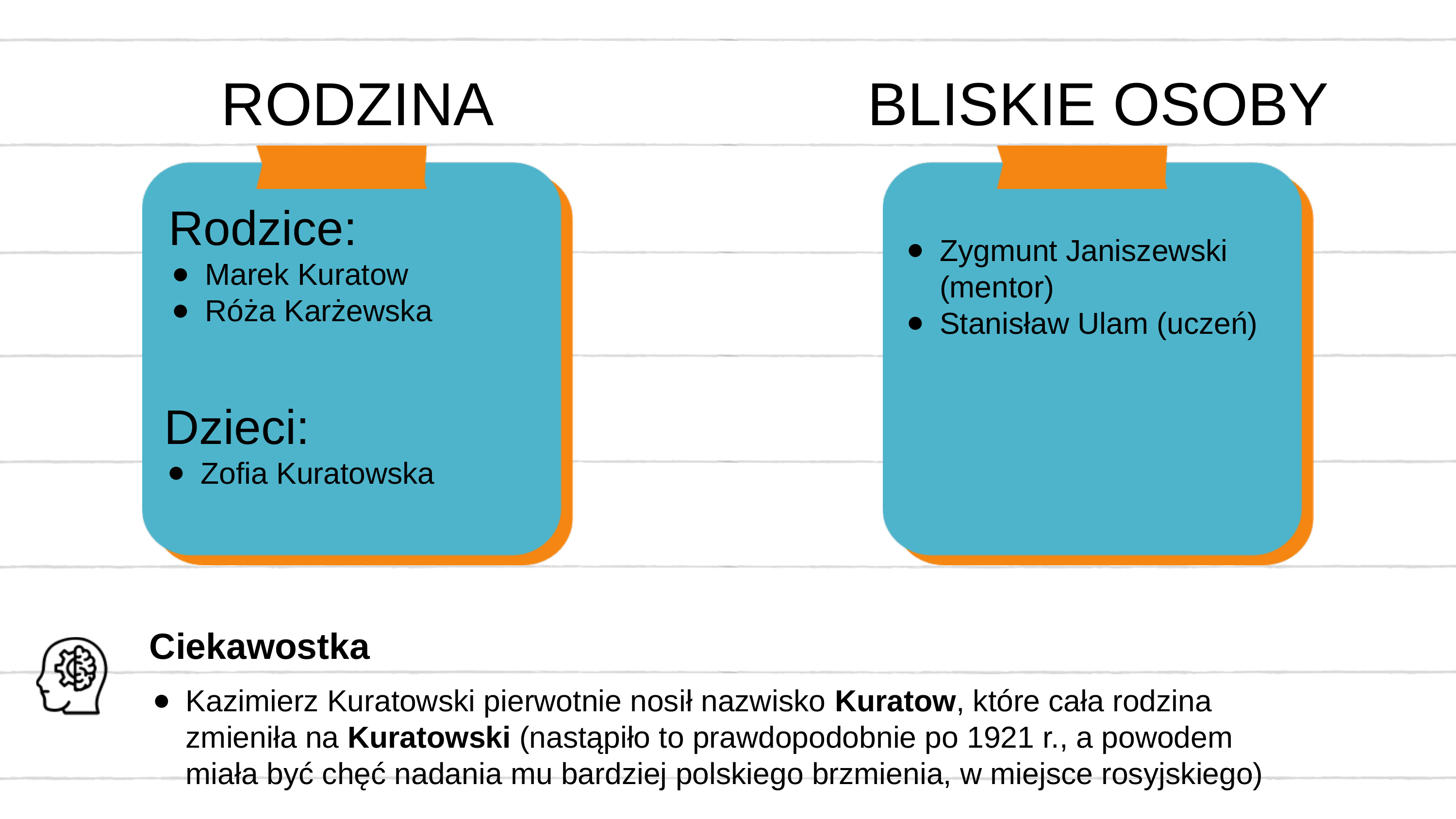

RODZINA
BLISKIE OSOBY

Rodzice:
Marek Kuratow
Róża Karżewska

Zygmunt Janiszewski (mentor)
Stanisław Ulam (uczeń)
Dzieci:
Zofia Kuratowska

Ciekawostka

Kazimierz Kuratowski pierwotnie nosił nazwisko Kuratow, które cała rodzina zmieniła na Kuratowski (nastąpiło to prawdopodobnie po 1921 r., a powodem miała być chęć nadania mu bardziej polskiego brzmienia, w miejsce rosyjskiego)